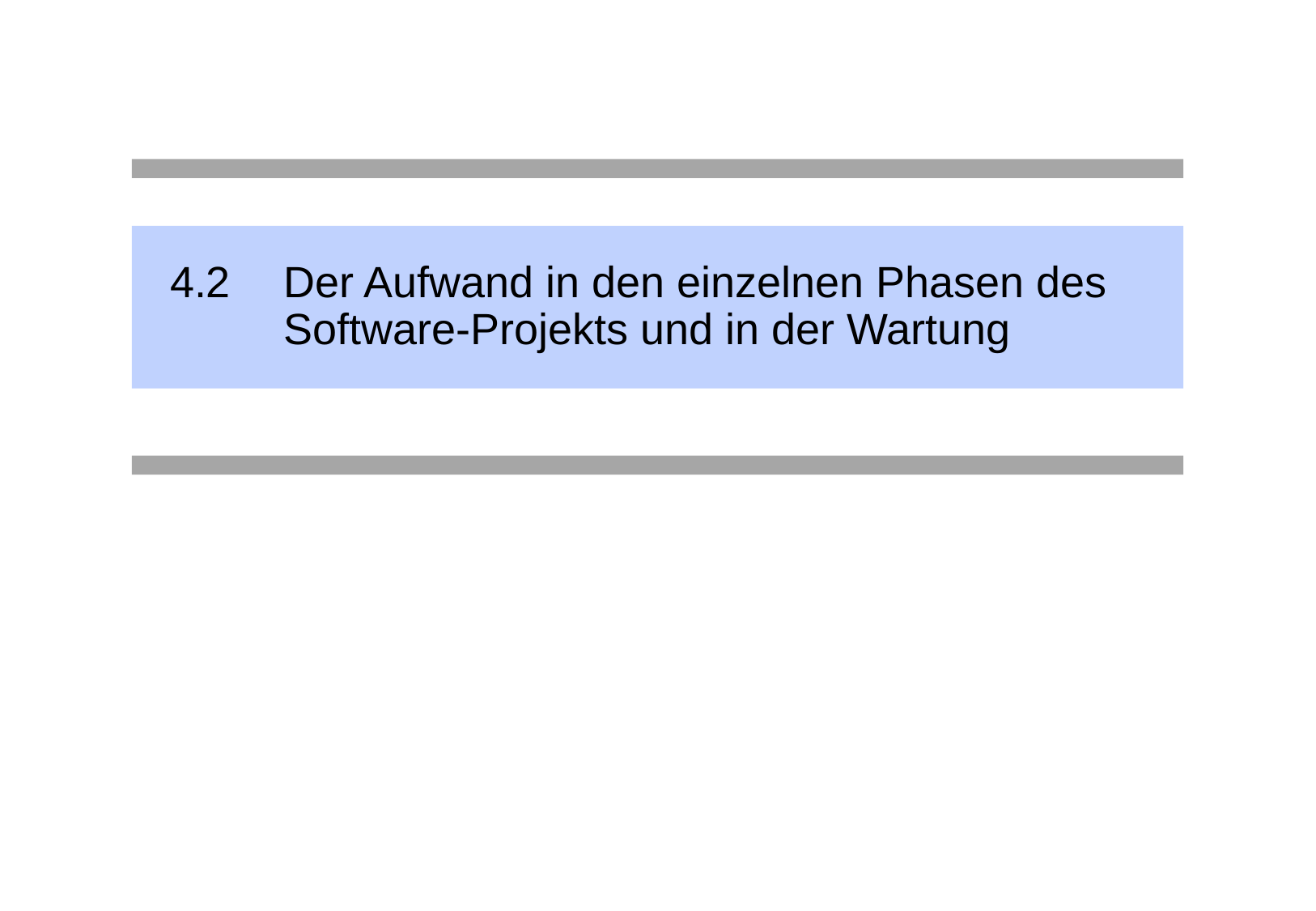

# 4.2	Der Aufwand in den einzelnen Phasen des Software-Projekts und in der Wartung